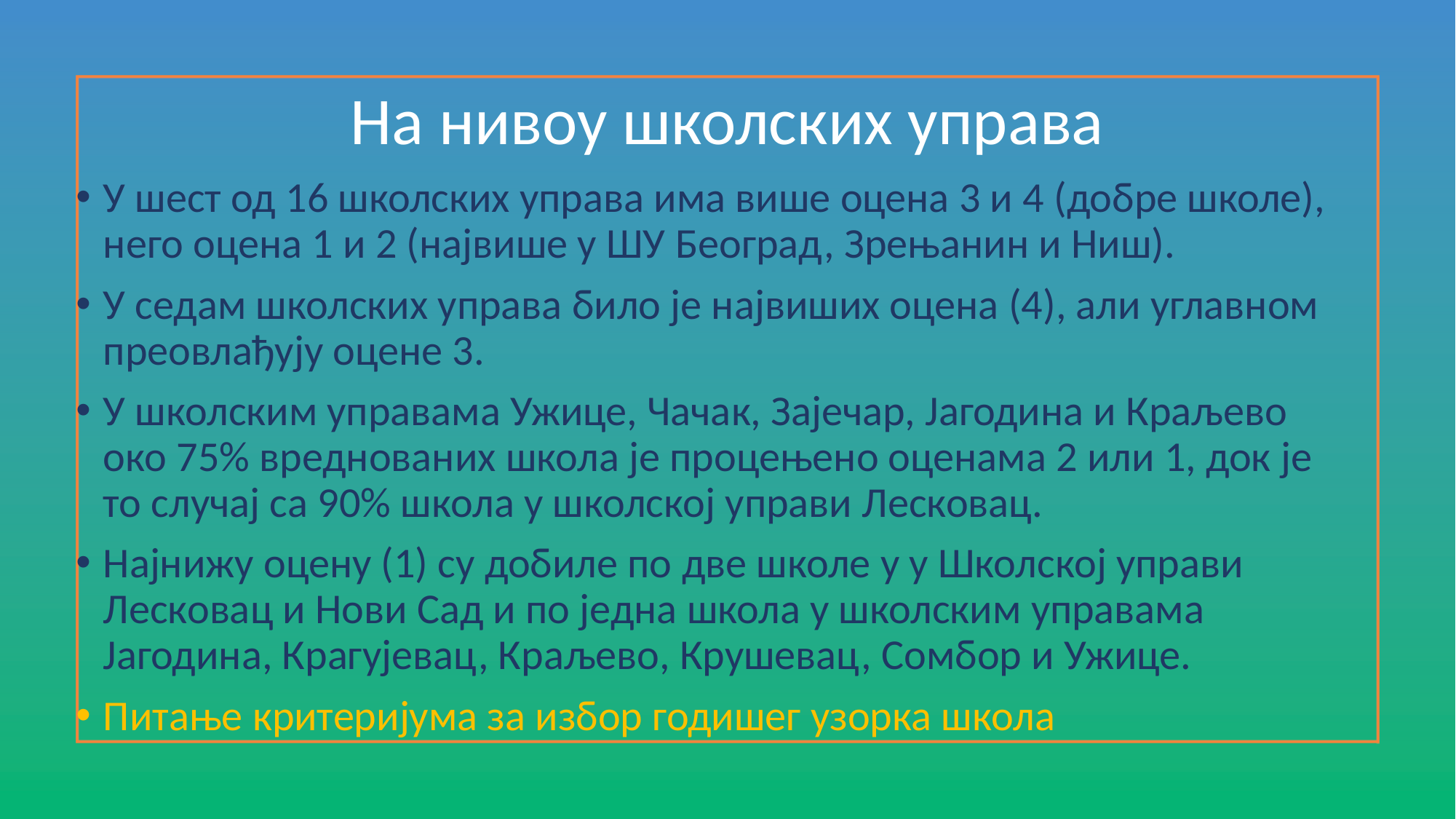

# На нивоу школских управа
У шест од 16 школских управа има више оцена 3 и 4 (добре школе), него оцена 1 и 2 (највише у ШУ Београд, Зрењанин и Ниш).
У седам школских управа било је највиших оцена (4), али углавном преовлађују оцене 3.
У школским управама Ужице, Чачак, Зајечар, Јагодина и Краљево око 75% вреднованих школа је процењено оценама 2 или 1, док је то случај са 90% школа у школској управи Лесковац.
Најнижу оцену (1) су добиле по две школе у у Школској управи Лесковац и Нови Сад и по једна школа у школским управама Јагодина, Крагујевац, Краљево, Крушевац, Сомбор и Ужице.
Питање критеријума за избор годишег узорка школа